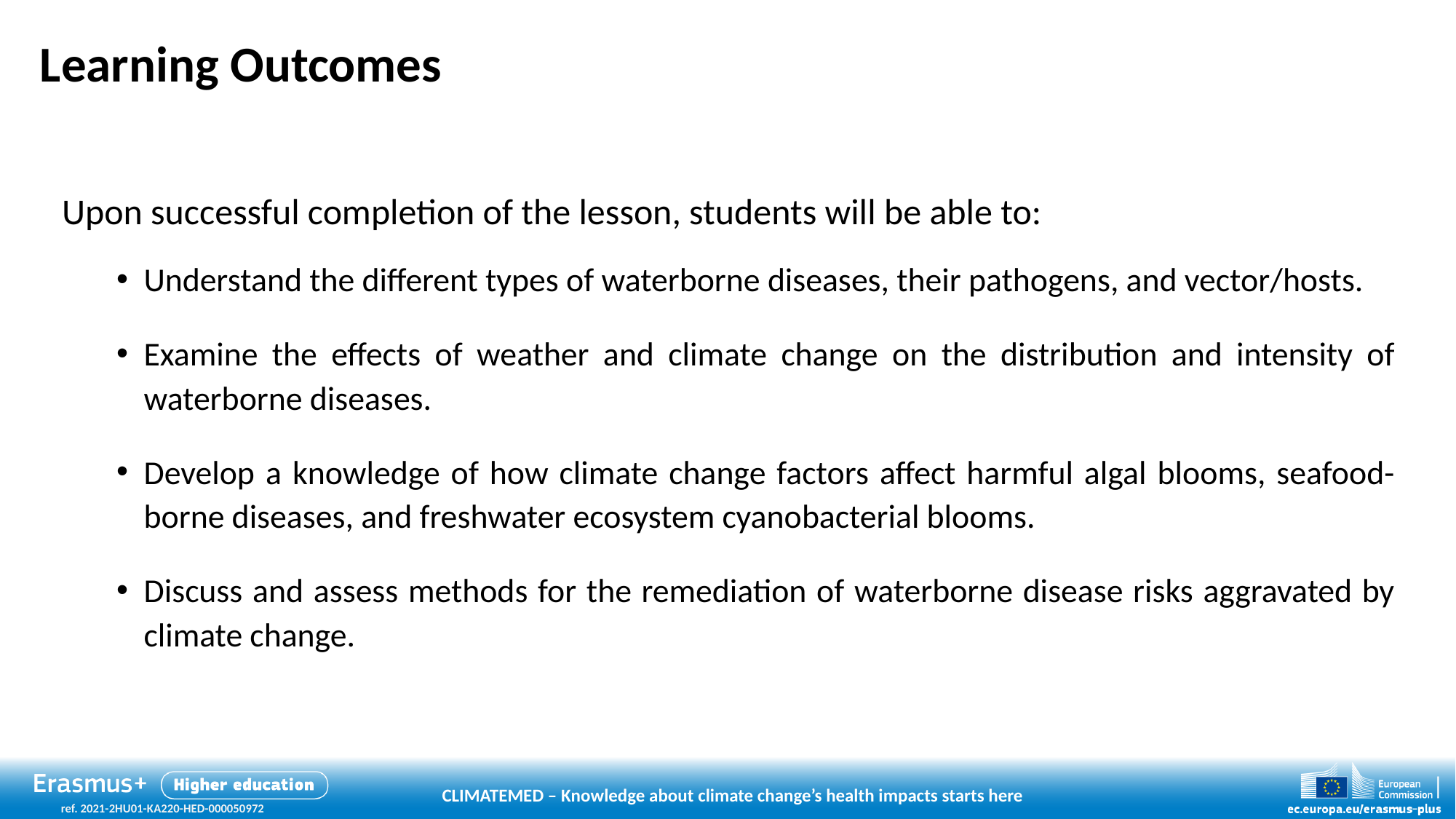

# Learning Outcomes
Upon successful completion of the lesson, students will be able to:
Understand the different types of waterborne diseases, their pathogens, and vector/hosts.
Examine the effects of weather and climate change on the distribution and intensity of waterborne diseases.
Develop a knowledge of how climate change factors affect harmful algal blooms, seafood-borne diseases, and freshwater ecosystem cyanobacterial blooms.
Discuss and assess methods for the remediation of waterborne disease risks aggravated by climate change.